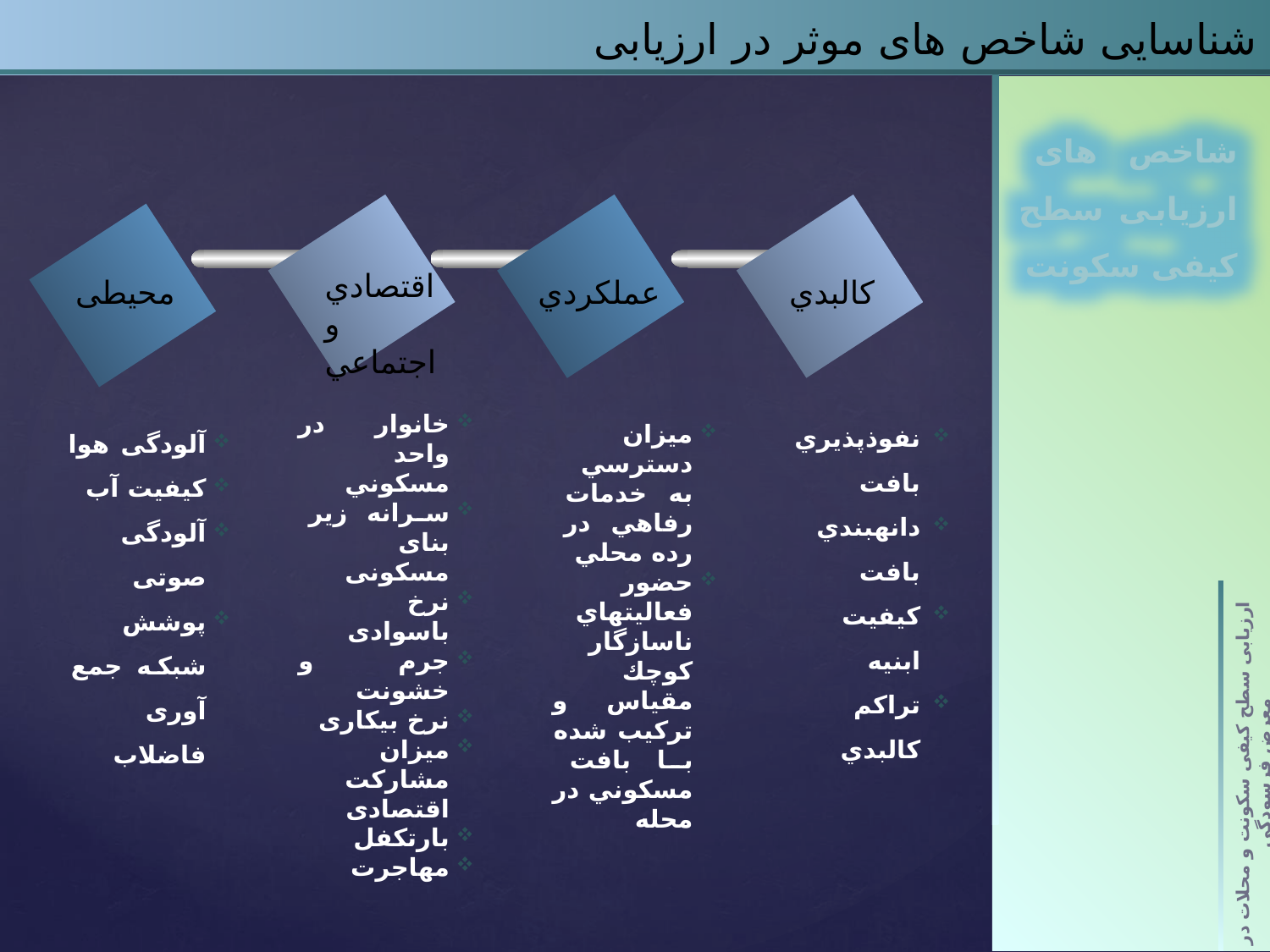

شناسایی شاخص های موثر در ارزیابی

شاخص های ارزیابی سطح کیفی سکونت

اقتصادي و اجتماعي
محیطی
عملكردي
كالبدي
خانوار در واحد مسكوني
سرانه زیر بنای مسکونی
نرخ باسوادی
جرم و خشونت
نرخ بیکاری
میزان مشارکت اقتصادی
بارتکفل
مهاجرت
نفوذپذيري بافت
دانه‎بندي بافت
كيفيت ابنیه
تراكم كالبدي
آلودگی هوا
کیفیت آب
آلودگی صوتی
پوشش شبکه جمع آوری فاضلاب
ميزان دسترسي به خدمات رفاهي در رده محلي
حضور فعاليت‎هاي ناسازگار كوچك مقياس و تركيب شده با بافت مسكوني در محله

ارزیابی سطح کیفی سکونت و محلات در معرض فرسودگی